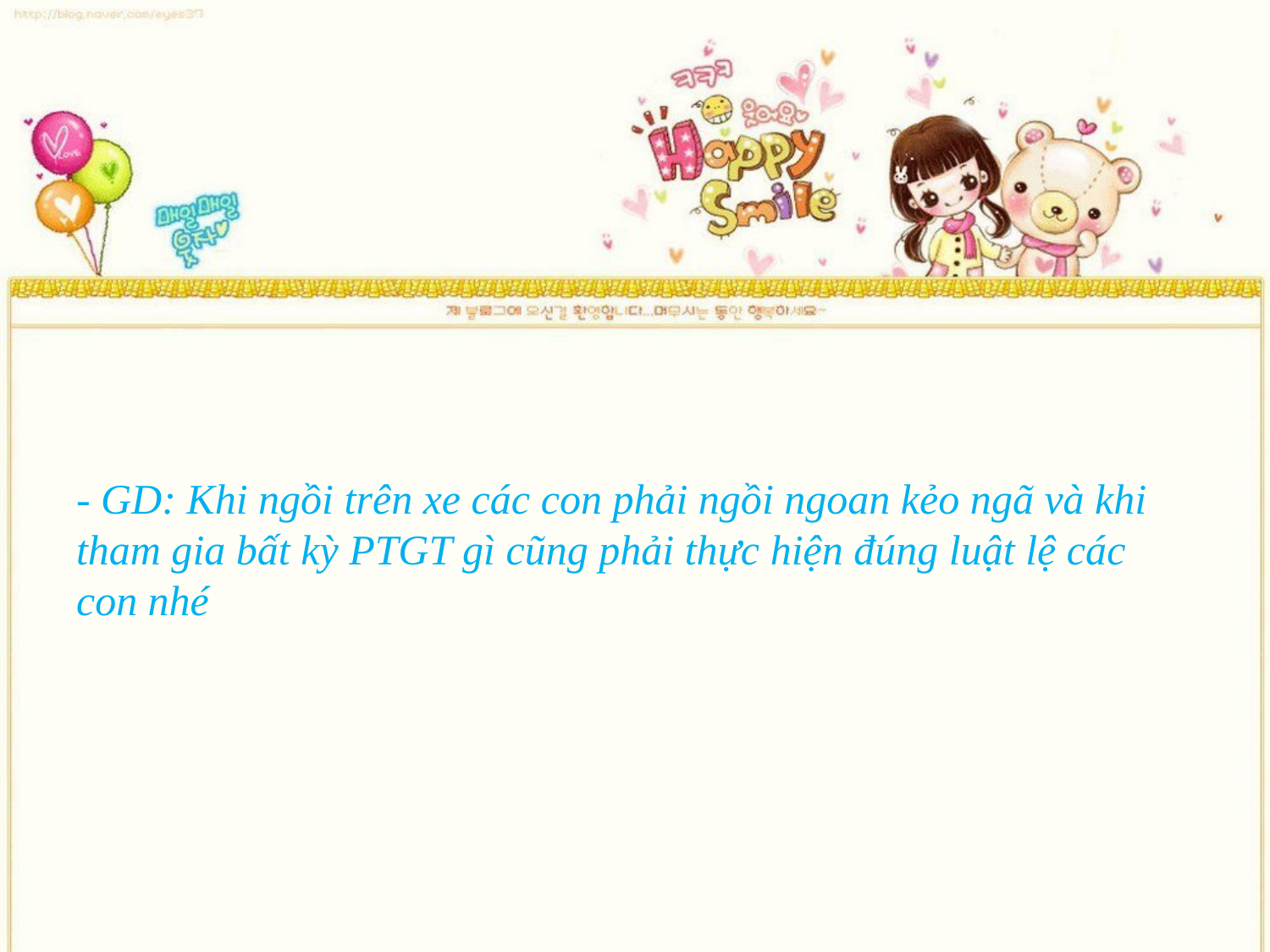

- GD: Khi ngồi trên xe các con phải ngồi ngoan kẻo ngã và khi tham gia bất kỳ PTGT gì cũng phải thực hiện đúng luật lệ các con nhé